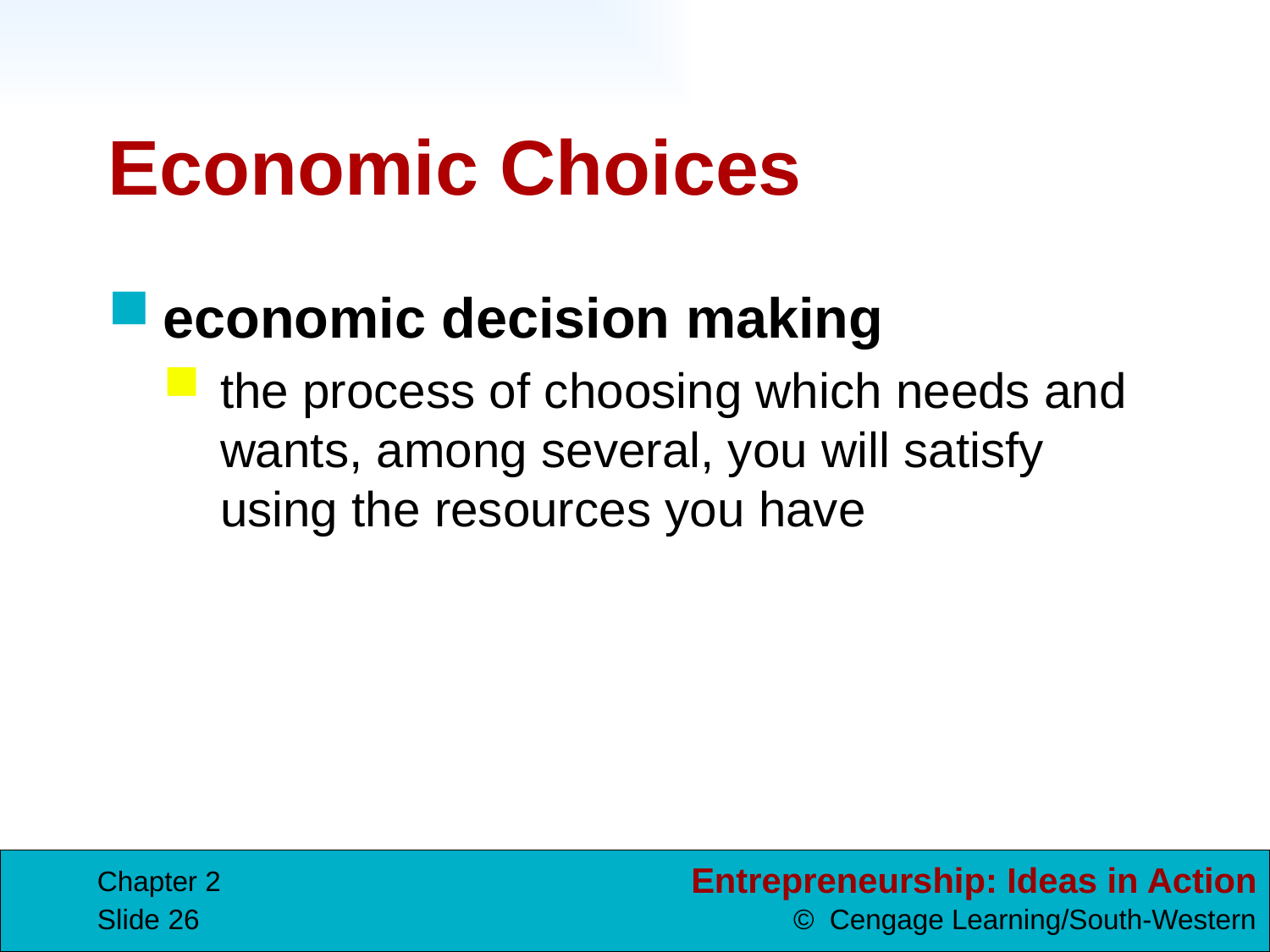

# Economic Choices
economic decision making
the process of choosing which needs and wants, among several, you will satisfy using the resources you have
Chapter 2
Slide 26